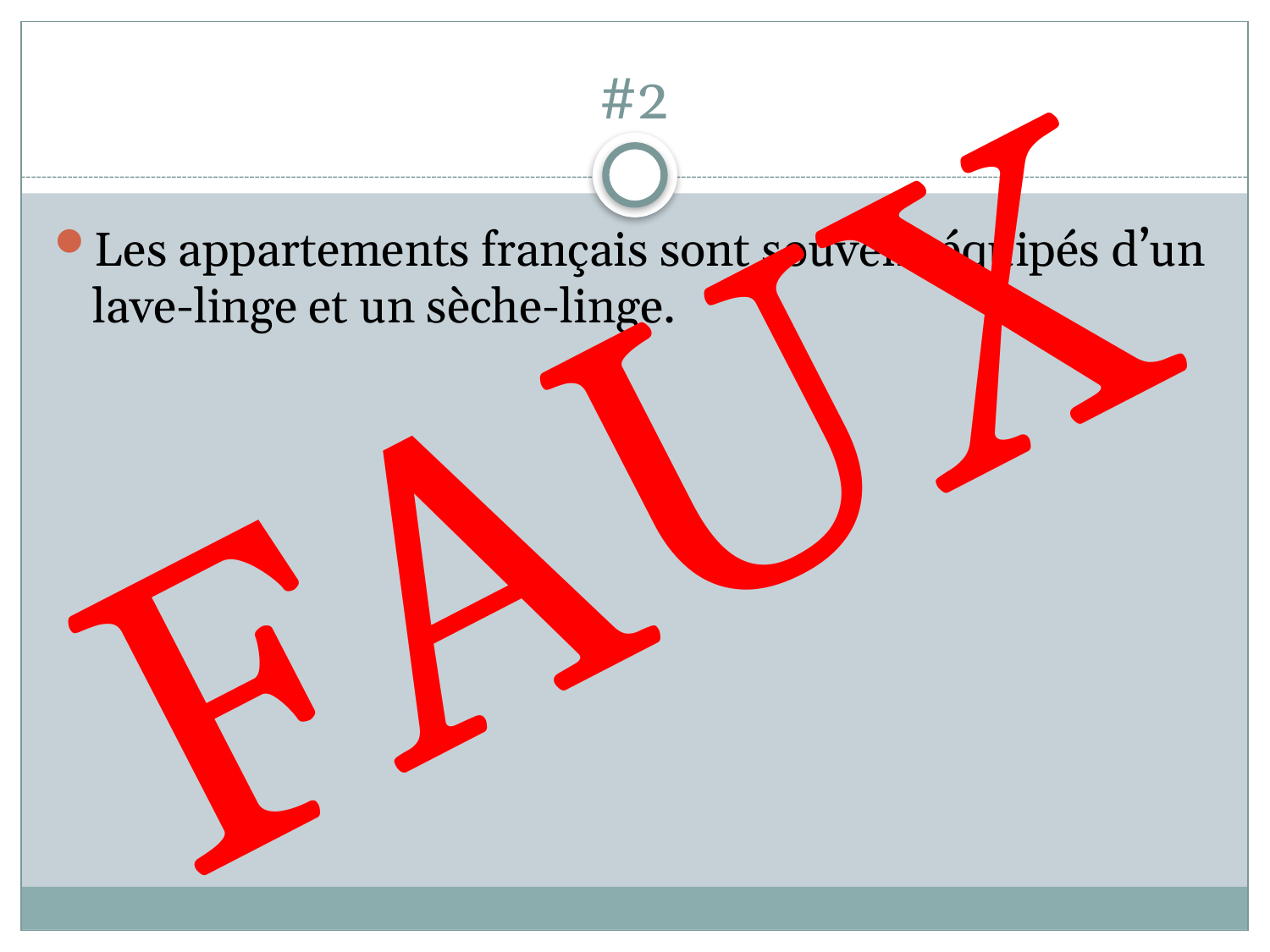

# #2
Les appartements français sont souvent équipés d’un lave-linge et un sèche-linge.
FAUX